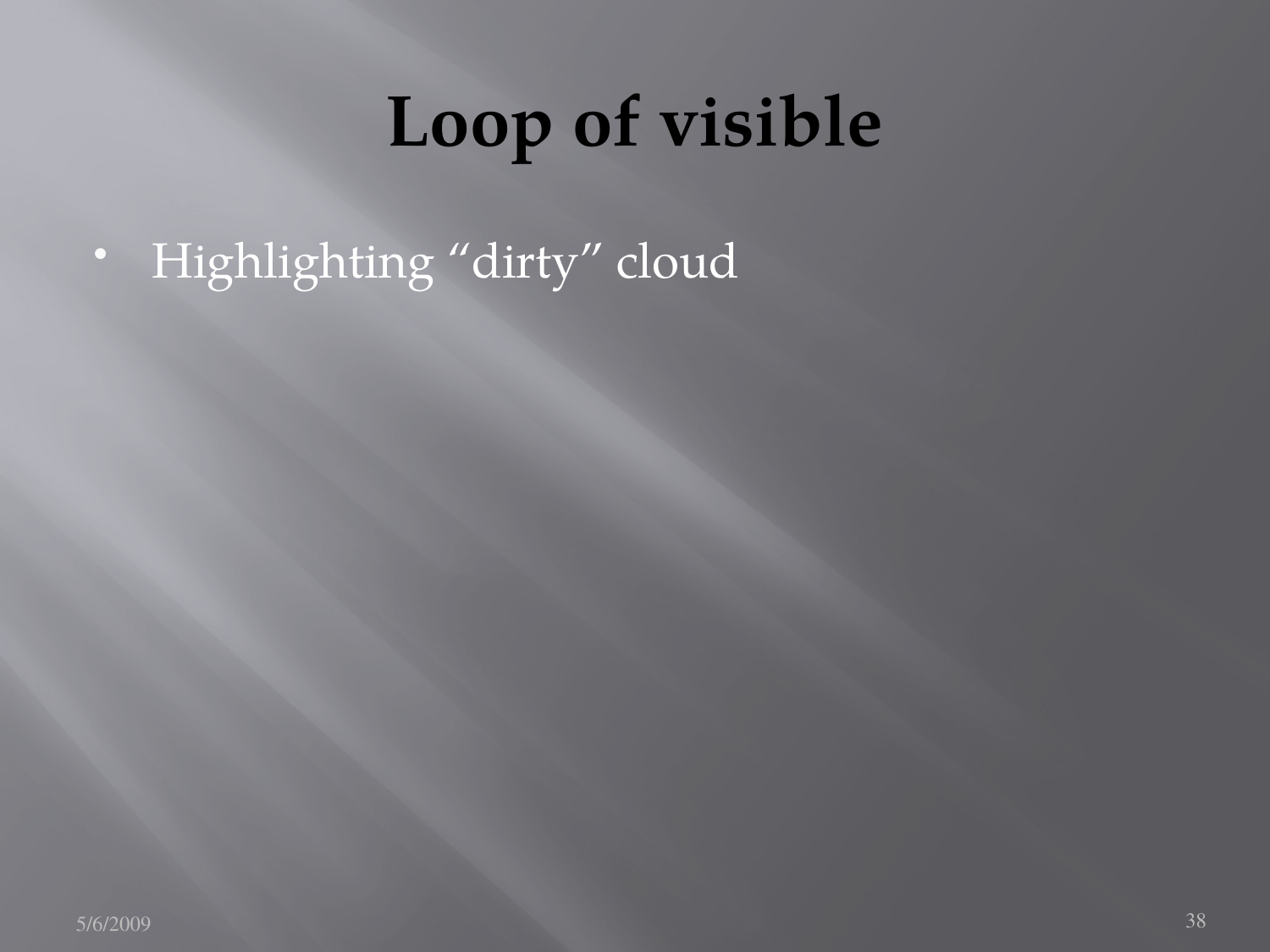

# Loop of visible
Highlighting “dirty” cloud
5/6/2009
38